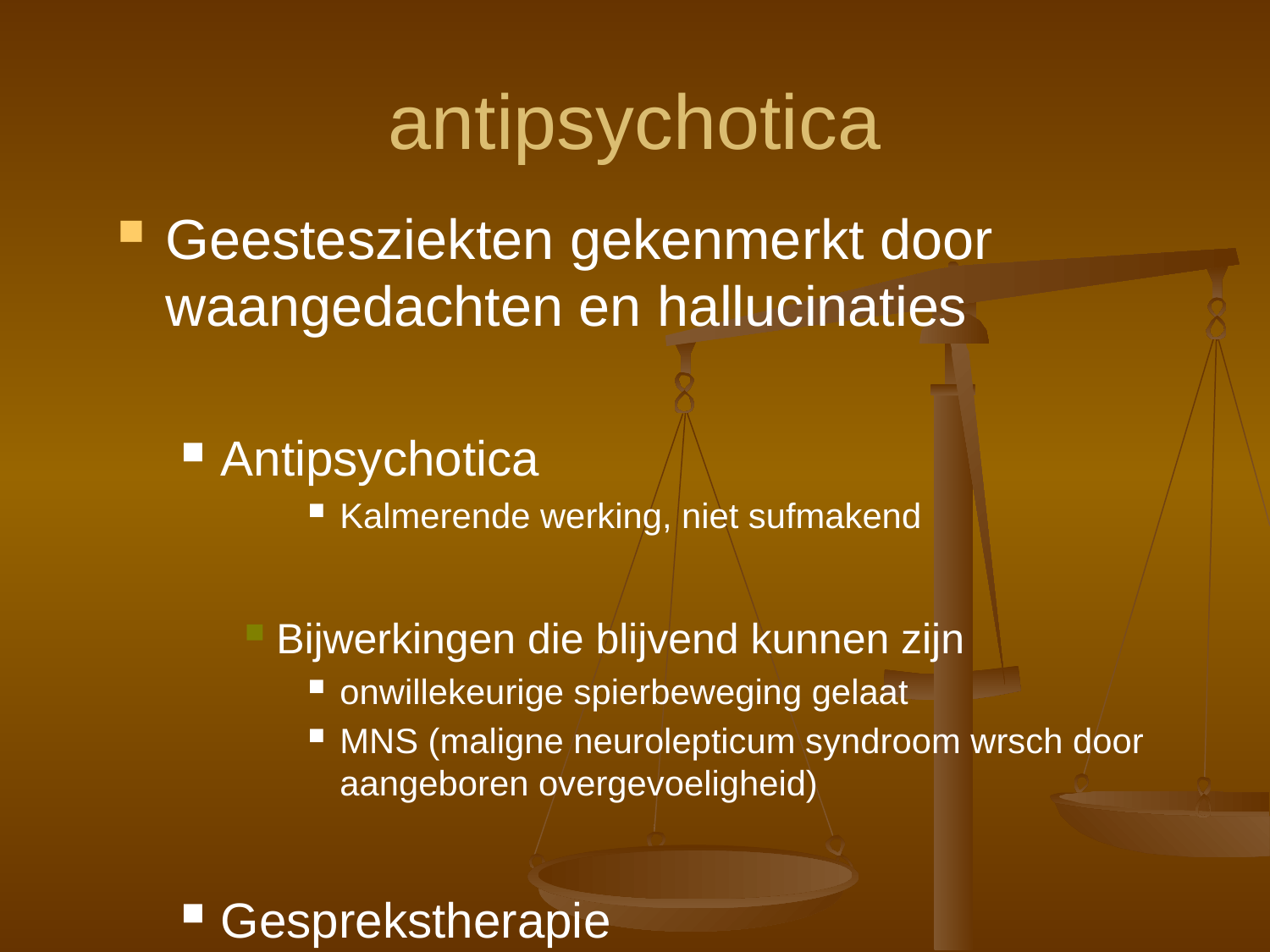

# antipsychotica
Geestesziekten gekenmerkt door waangedachten en hallucinaties

Antipsychotica
Kalmerende werking, niet sufmakend

Bijwerkingen die blijvend kunnen zijn
onwillekeurige spierbeweging gelaat
MNS (maligne neurolepticum syndroom wrsch door aangeboren overgevoeligheid)

Gesprekstherapie